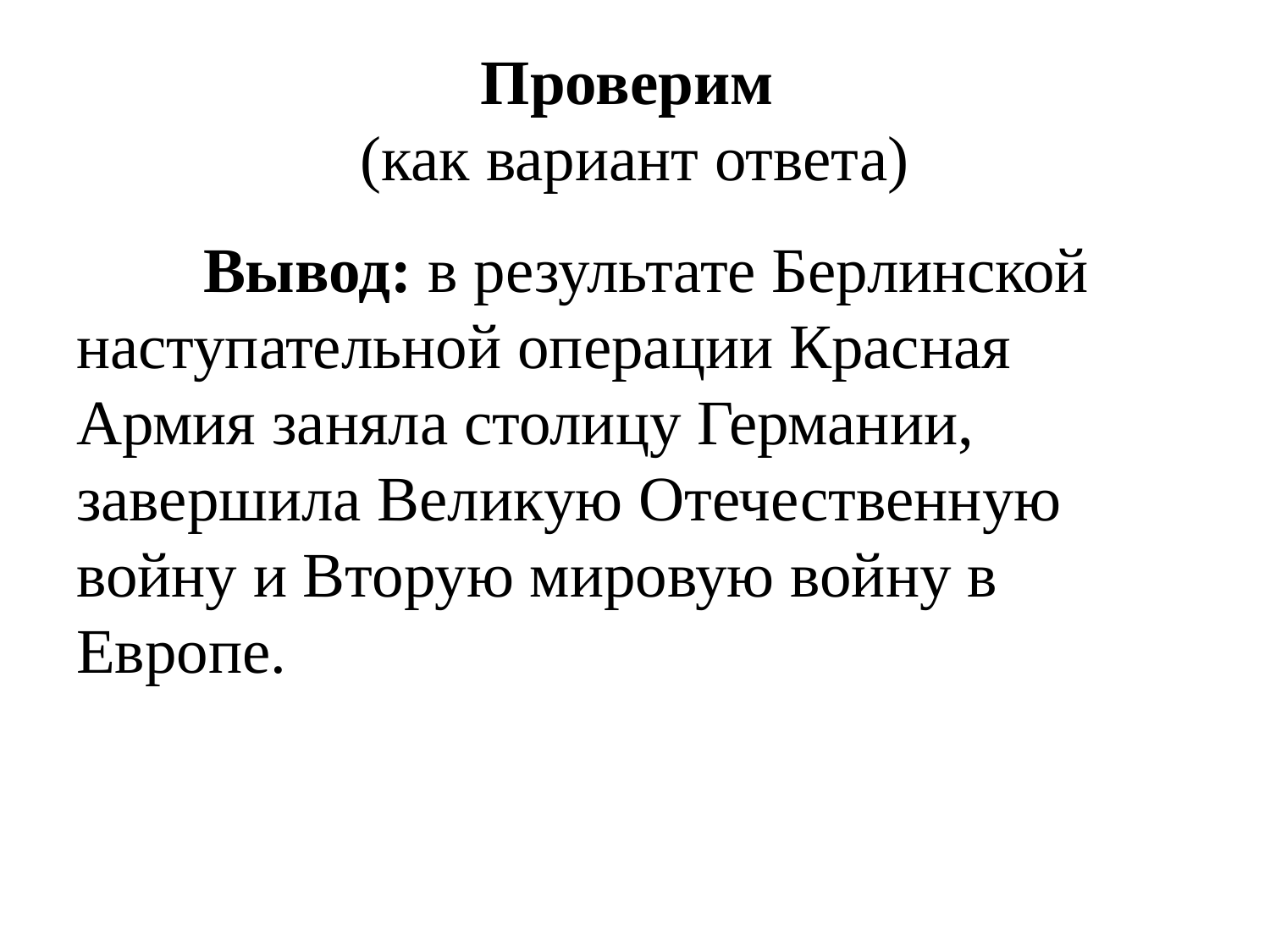

# Проверим (как вариант ответа)
	Вывод: в результате Берлинской наступательной операции Красная Армия заняла столицу Германии, завершила Великую Отечественную войну и Вторую мировую войну в Европе.